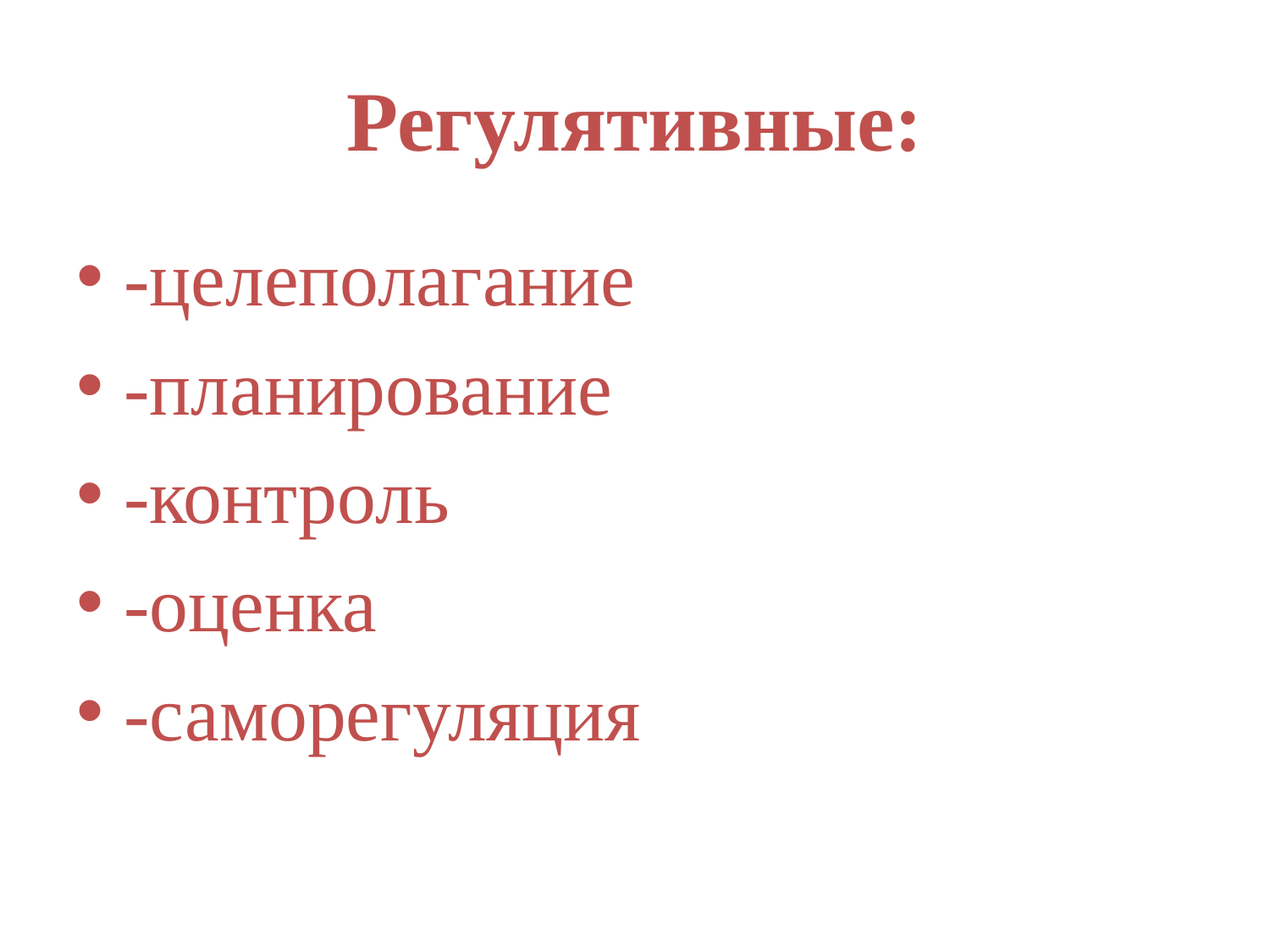

# Регулятивные:
-целеполагание
-планирование
-контроль
-оценка
-саморегуляция